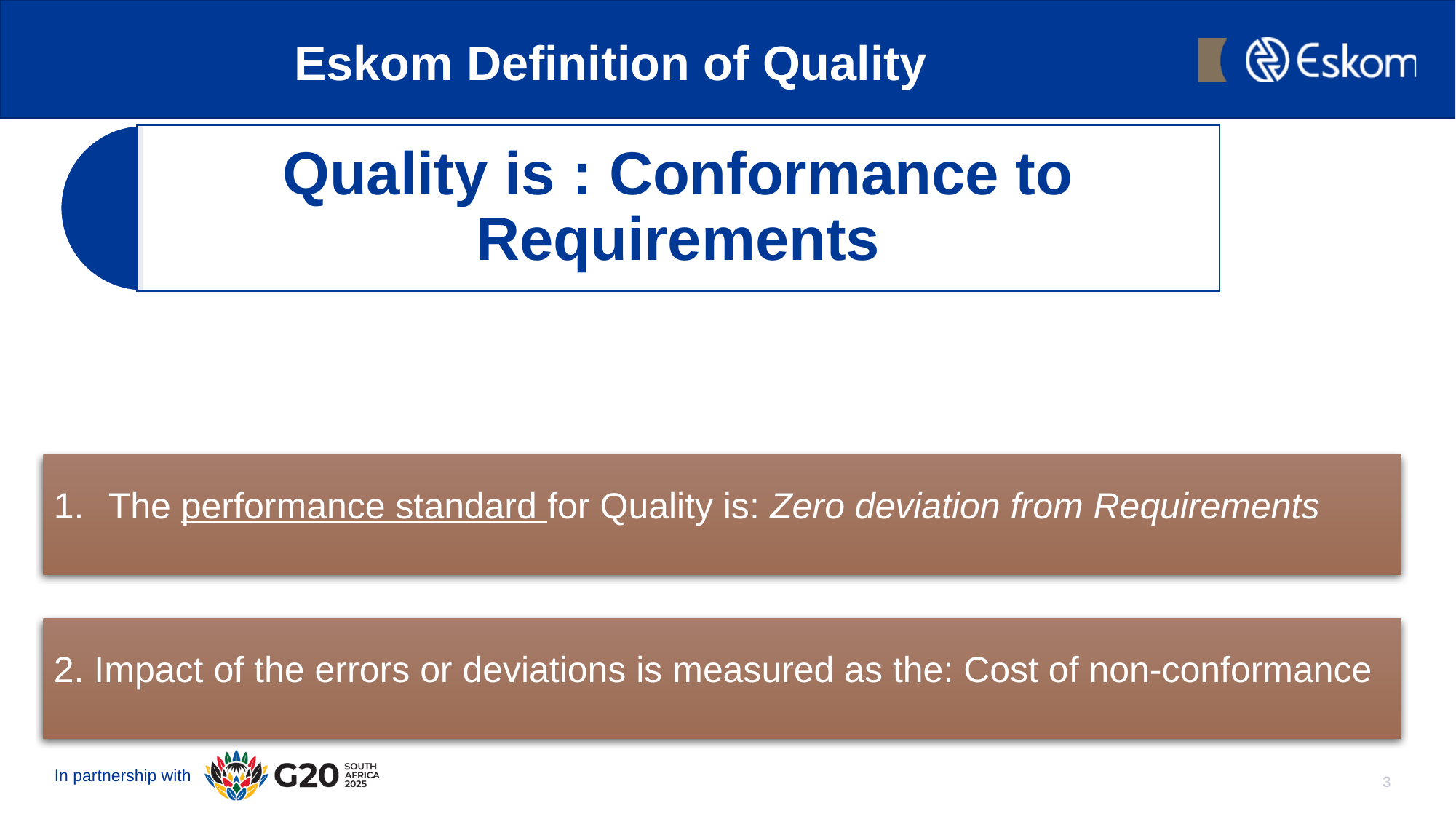

# Eskom Definition of Quality
Quality is : Conformance to Requirements
The performance standard for Quality is: Zero deviation from Requirements

2. Impact of the errors or deviations is measured as the: Cost of non-conformance

3